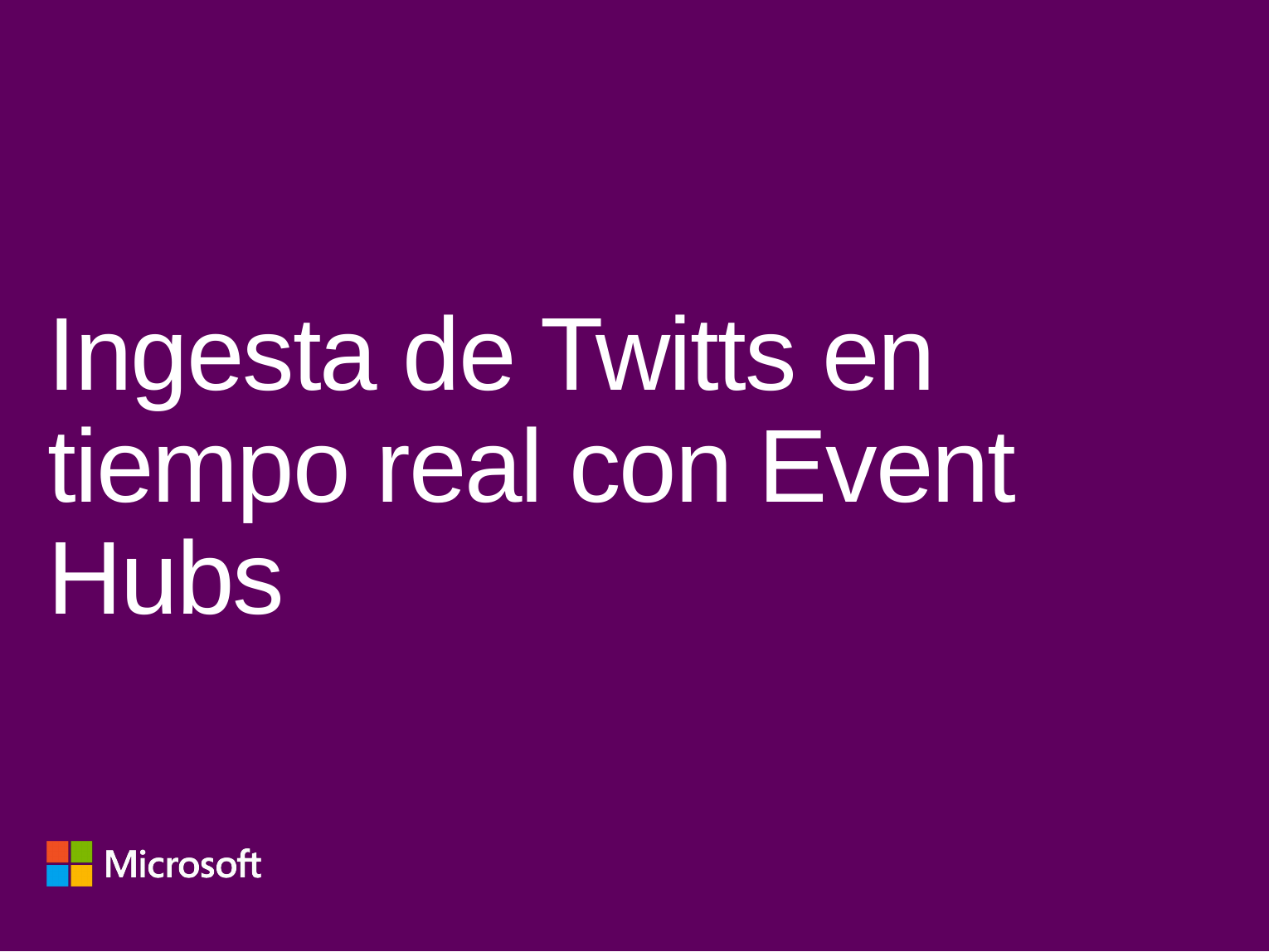

# Ingesta de Twitts en tiempo real con Event Hubs